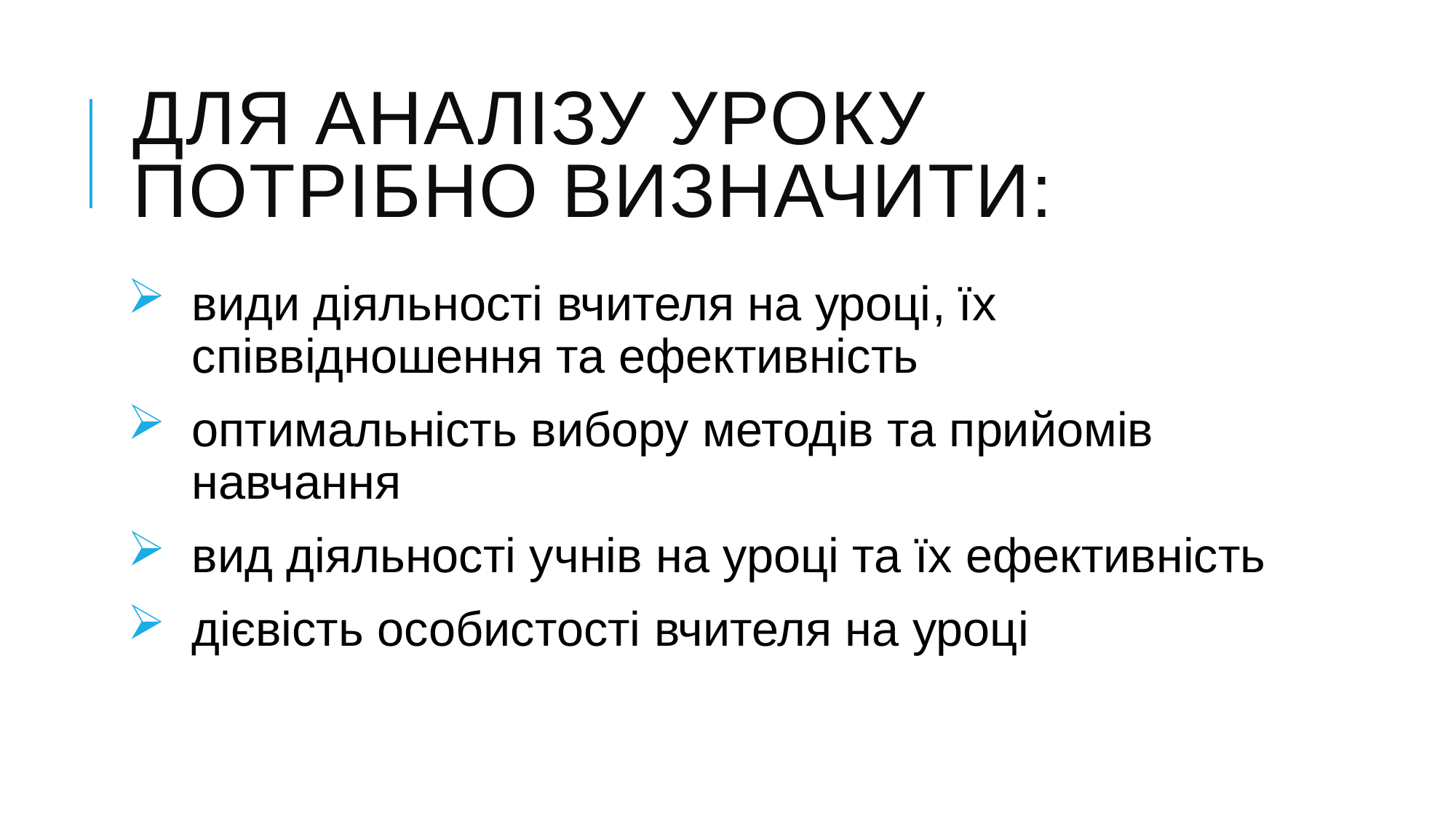

# Для аналізу уроку потрібно визначити:
види діяльності вчителя на уроці, їх співвідношення та ефективність
оптимальність вибору методів та прийомів навчання
вид діяльності учнів на уроці та їх ефективність
дієвість особистості вчителя на уроці